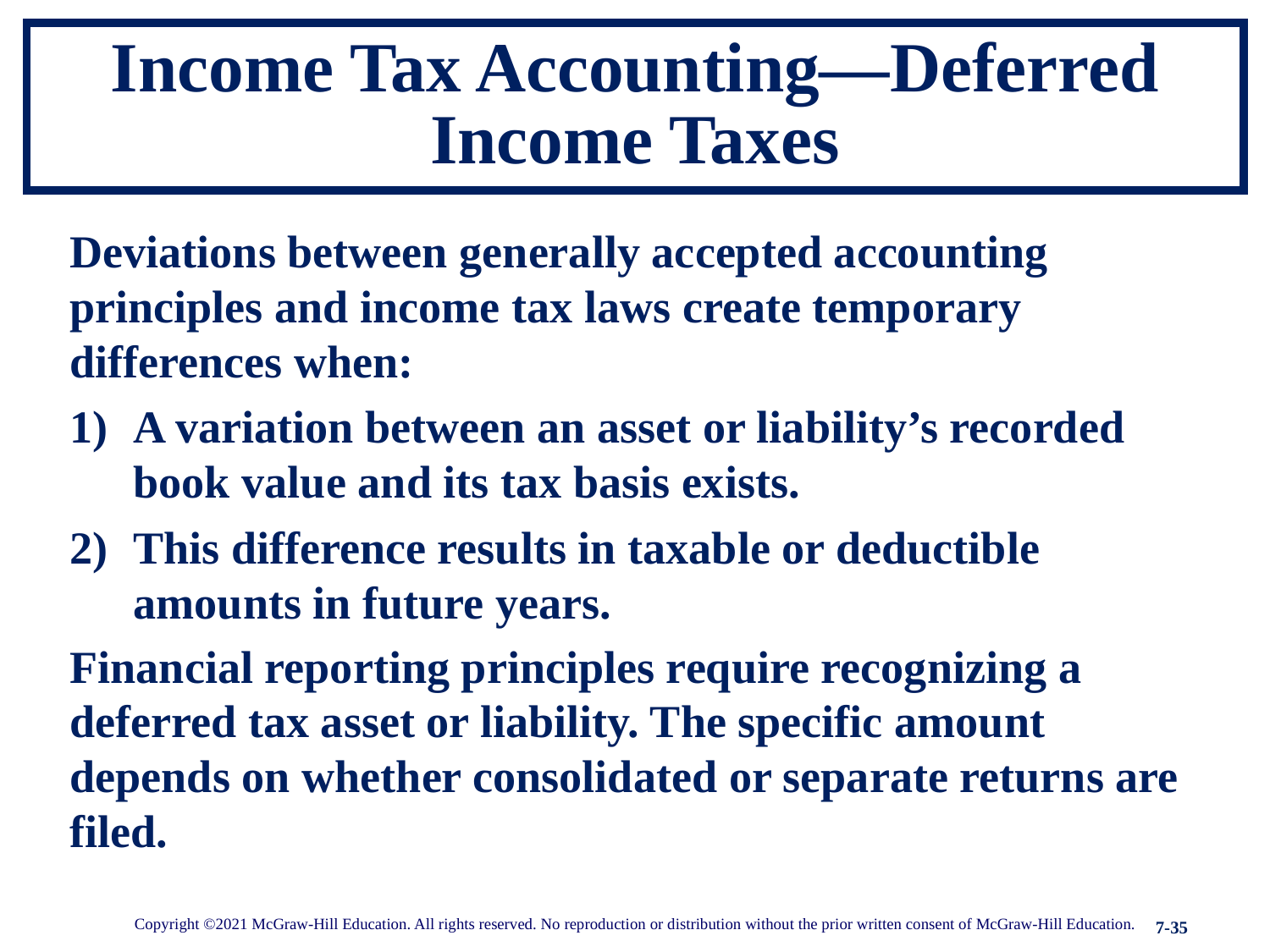

# Income Tax Accounting—Deferred Income Taxes
Deviations between generally accepted accounting principles and income tax laws create temporary differences when:
A variation between an asset or liability’s recorded book value and its tax basis exists.
This difference results in taxable or deductible amounts in future years.
Financial reporting principles require recognizing a deferred tax asset or liability. The specific amount depends on whether consolidated or separate returns are filed.
Copyright ©2021 McGraw-Hill Education. All rights reserved. No reproduction or distribution without the prior written consent of McGraw-Hill Education.
7-35